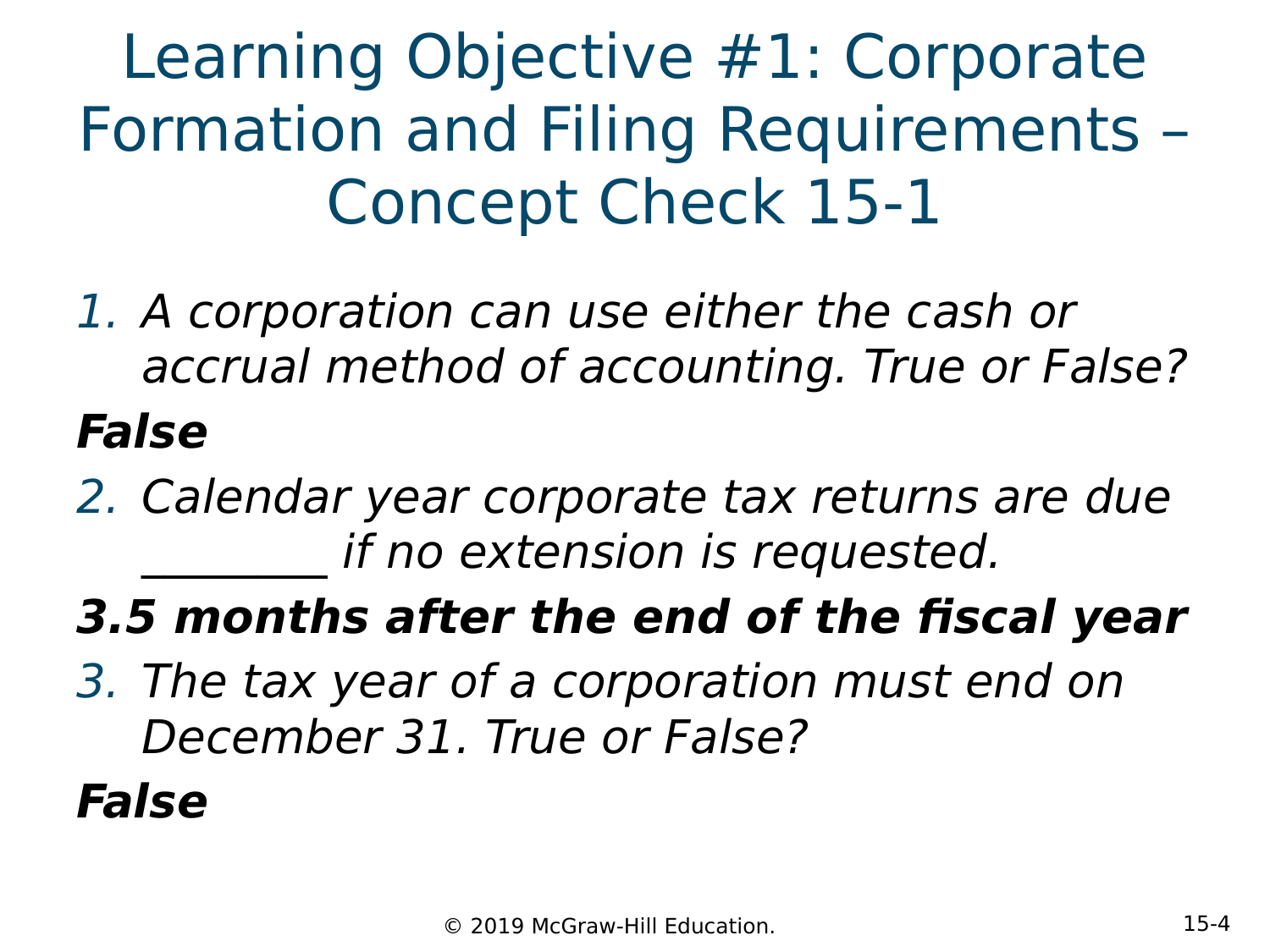

# Learning Objective #1: Corporate Formation and Filing Requirements – Concept Check 15-1
A corporation can use either the cash or accrual method of accounting. True or False?
False
Calendar year corporate tax returns are due ________ if no extension is requested.
3.5 months after the end of the fiscal year
The tax year of a corporation must end on December 31. True or False?
False